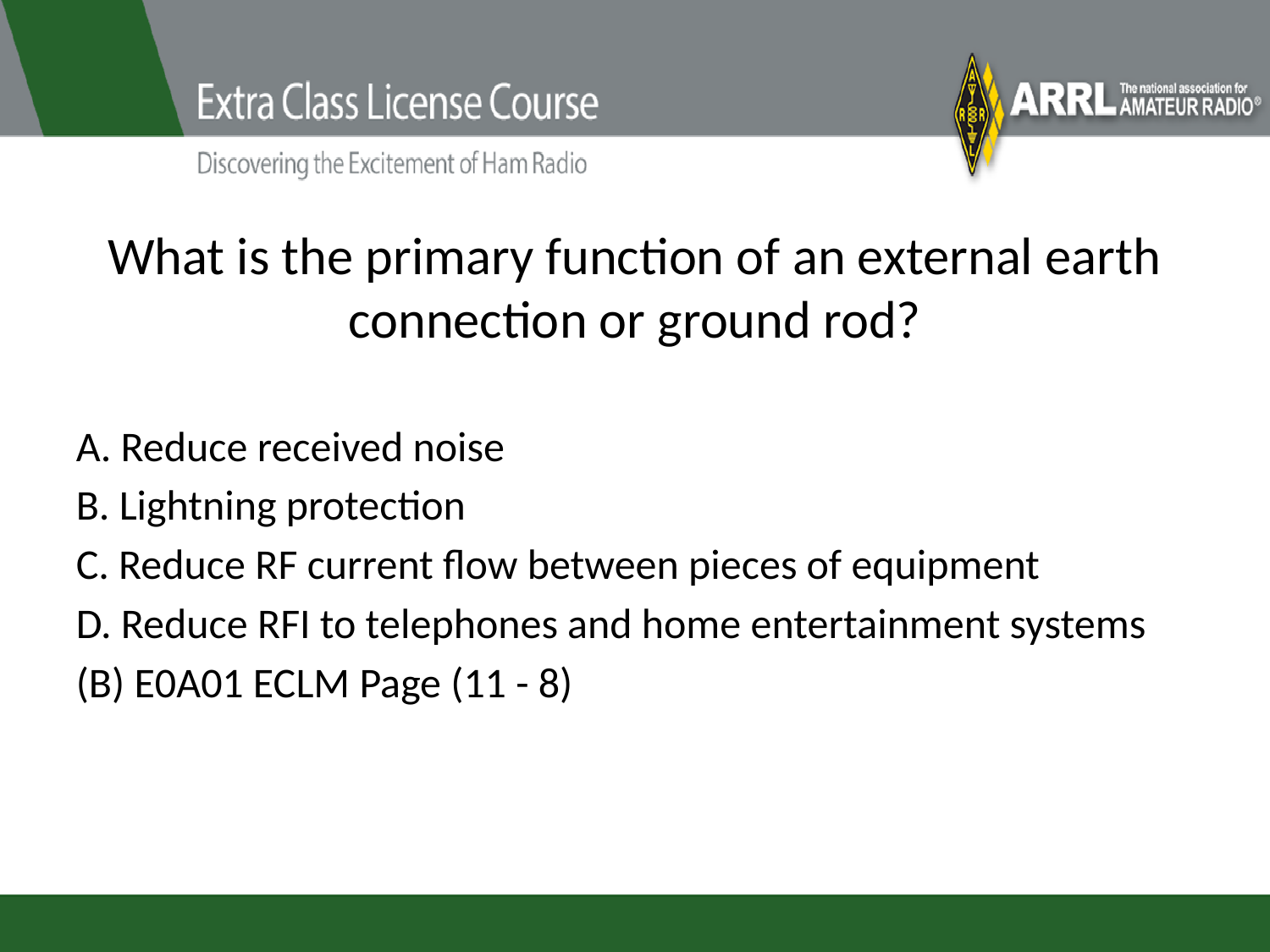

# What is the primary function of an external earth connection or ground rod?
A. Reduce received noise
B. Lightning protection
C. Reduce RF current flow between pieces of equipment
D. Reduce RFI to telephones and home entertainment systems
(B) E0A01 ECLM Page (11 - 8)